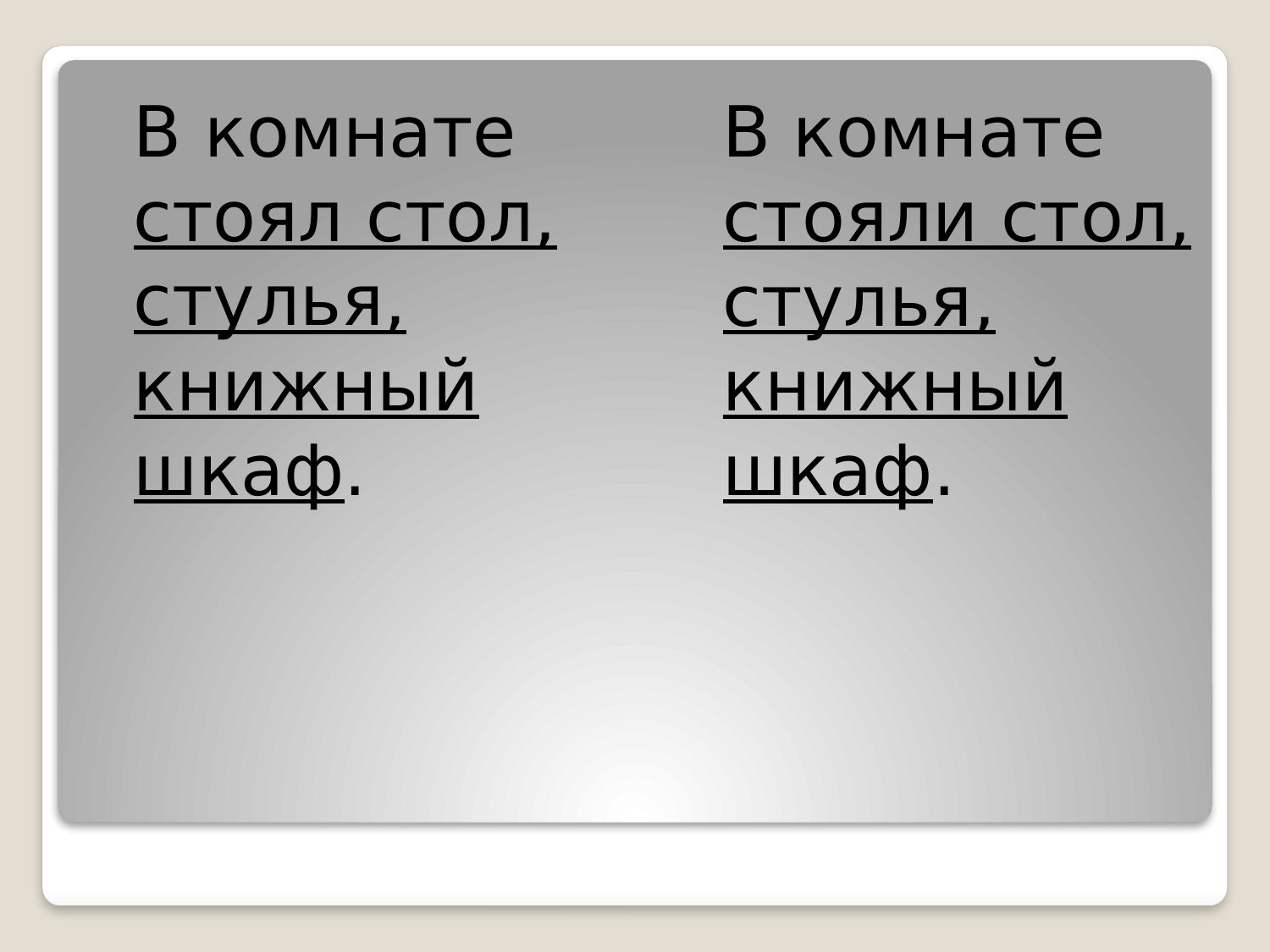

В комнате стоял стол, стулья, книжный шкаф.
	В комнате стояли стол, стулья, книжный шкаф.
#